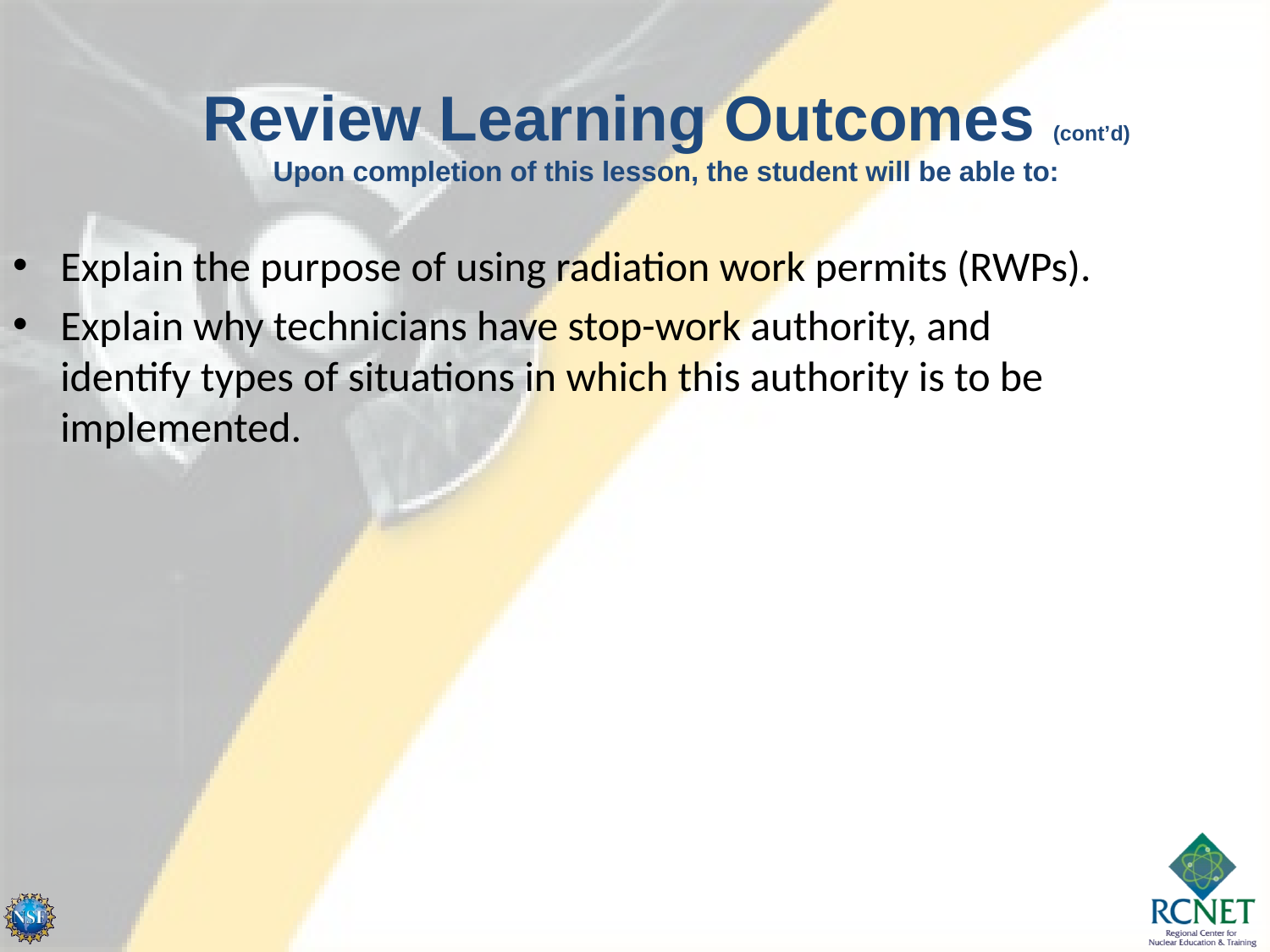

Review Learning Outcomes (cont’d)
Upon completion of this lesson, the student will be able to:
Explain the purpose of using radiation work permits (RWPs).
Explain why technicians have stop-work authority, and identify types of situations in which this authority is to be implemented.